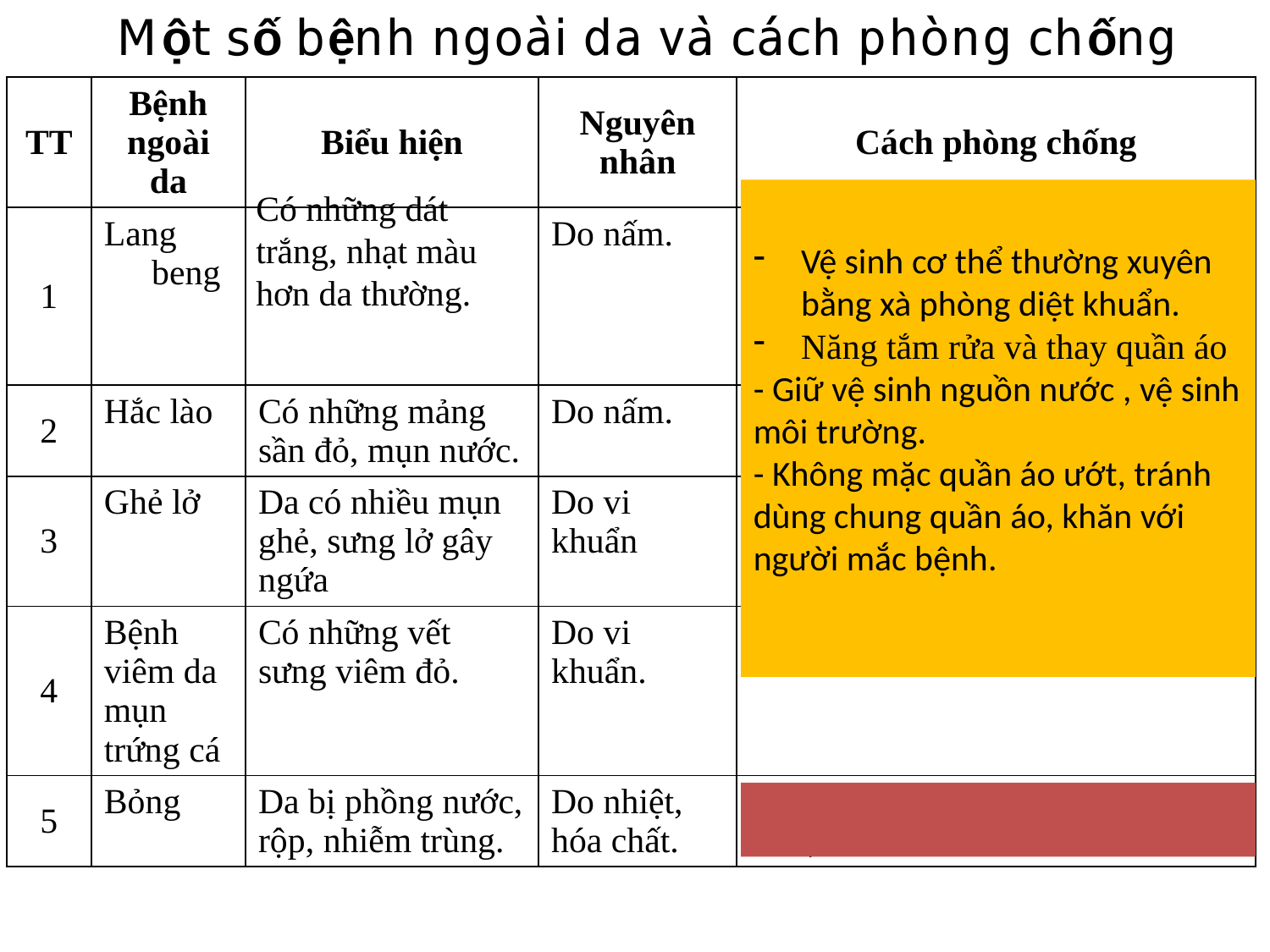

Một số bệnh ngoài da và cách phòng chống
| TT | Bệnh ngoài da | Biểu hiện | Nguyên nhân | Cách phòng chống |
| --- | --- | --- | --- | --- |
| 1 | Lang beng |  | Do nấm. |  |
| 2 | Hắc lào | Có những mảng sần đỏ, mụn nước. | Do nấm. |  |
| 3 | Ghẻ lở | Da có nhiều mụn ghẻ, sưng lở gây ngứa | Do vi khuẩn |  |
| 4 | Bệnh viêm da mụn trứng cá | Có những vết sưng viêm đỏ. | Do vi khuẩn. |  |
| 5 | Bỏng | Da bị phồng nước, rộp, nhiễm trùng. | Do nhiệt, hóa chất. | Tránh tiếp xúc với nhiệt, hóa chất, … |
Có những dát trắng, nhạt màu hơn da thường.

Vệ sinh cơ thể thường xuyên bằng xà phòng diệt khuẩn.
Năng tắm rửa và thay quần áo
- Giữ vệ sinh nguồn nước , vệ sinh môi trường.
- Không mặc quần áo ướt, tránh dùng chung quần áo, khăn với người mắc bệnh.